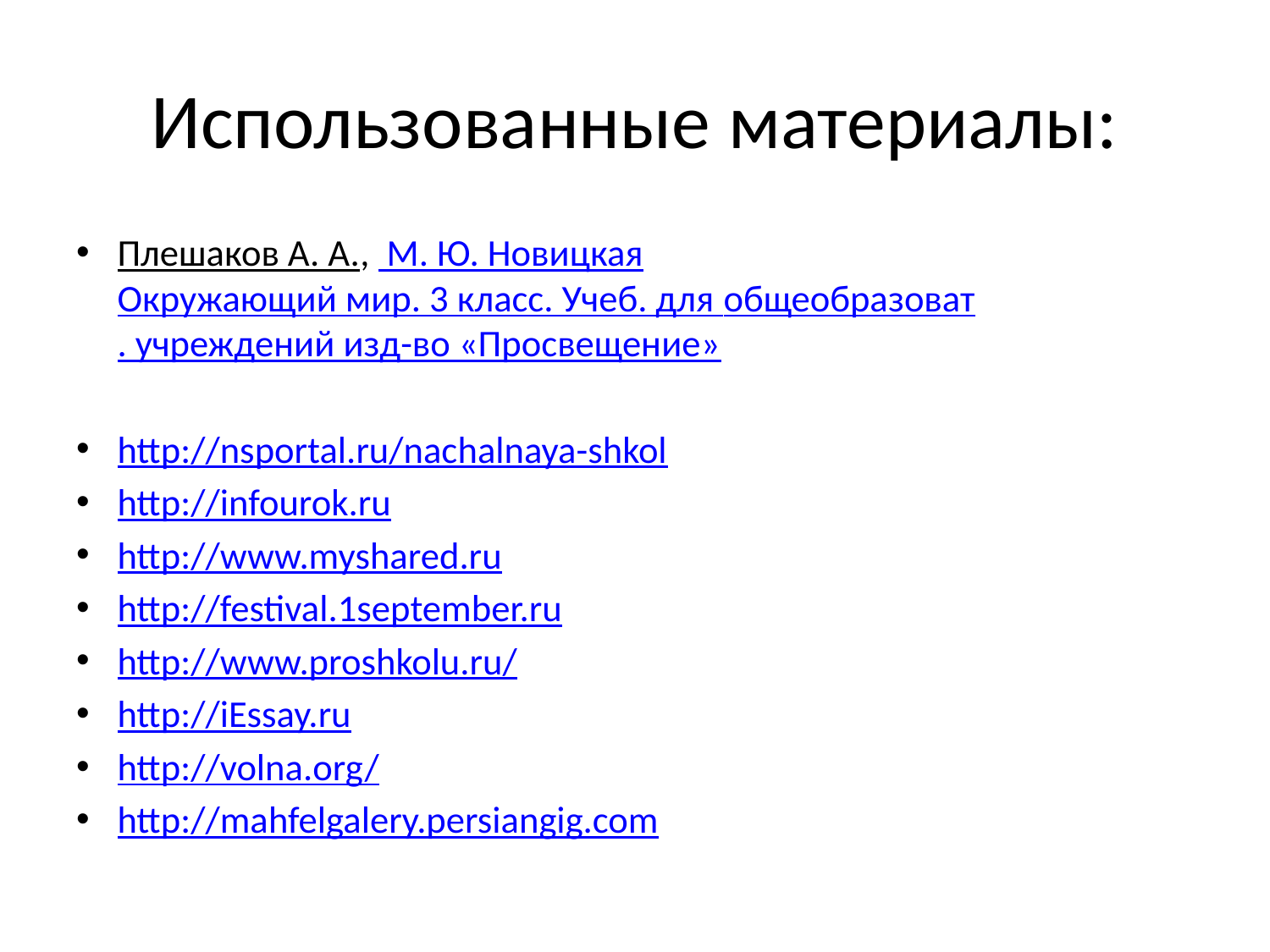

# Использованные материалы:
Плешаков А. А.,  М. Ю. Новицкая Окружающий мир. 3 класс. Учеб. для общеобразоват. учреждений изд-во «Просвещение»

http://nsportal.ru/nachalnaya-shkol
http://infourok.ru
http://www.myshared.ru
http://festival.1september.ru
http://www.proshkolu.ru/
http://iEssay.ru
http://volna.org/
http://mahfelgalery.persiangig.com